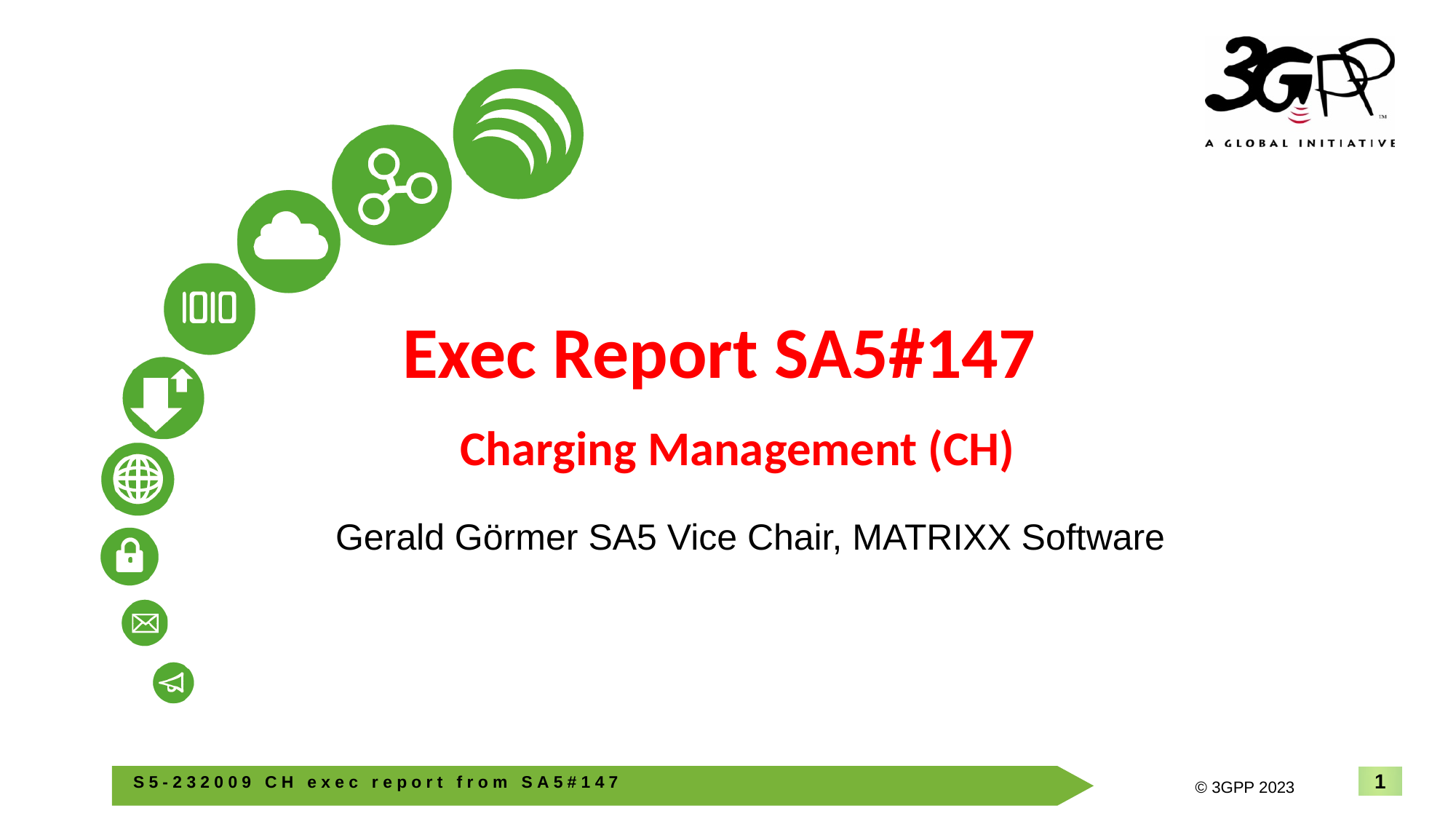

# Exec Report SA5#147 Charging Management (CH)
Gerald Görmer SA5 Vice Chair, MATRIXX Software